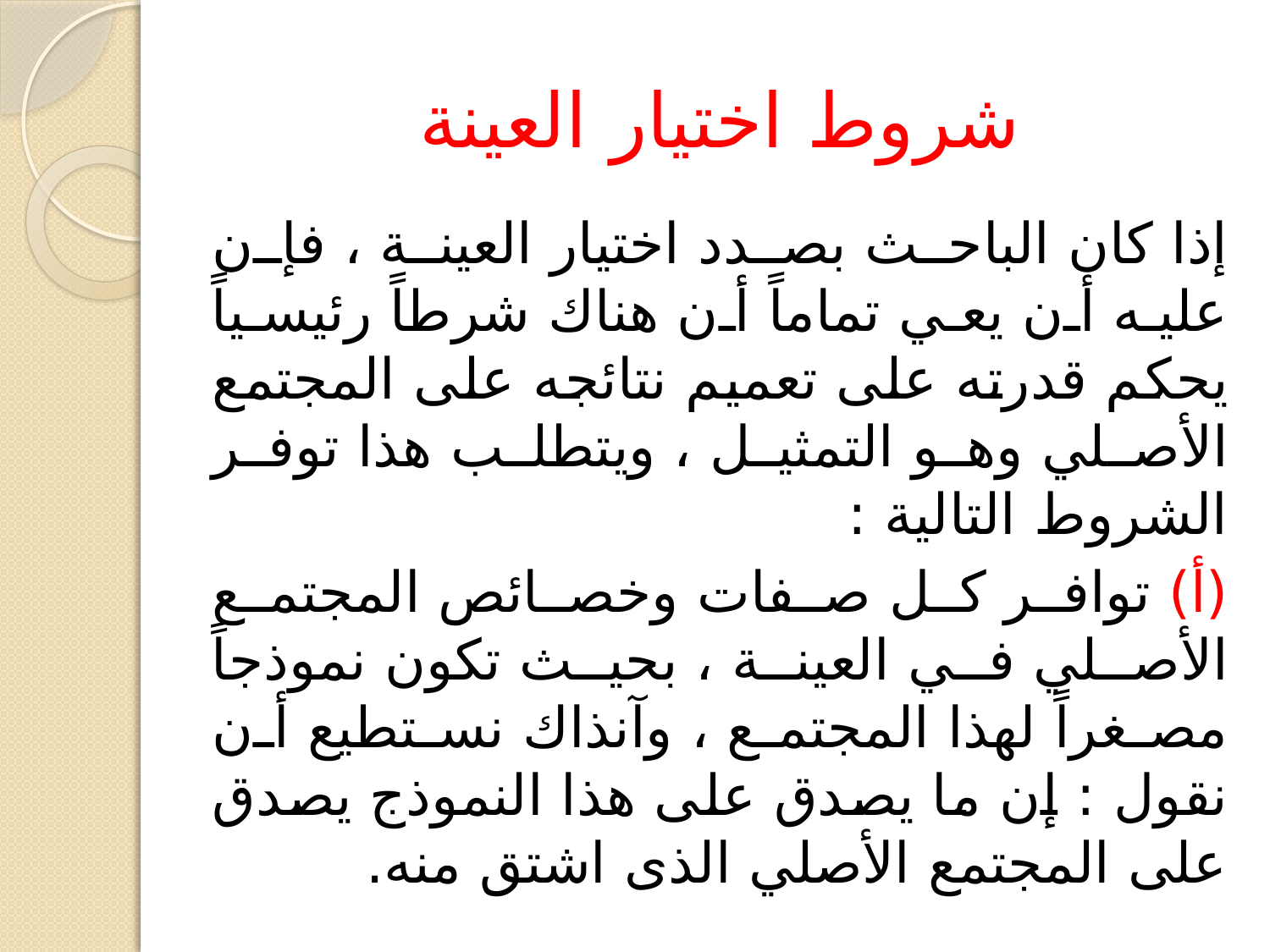

# شروط اختيار العينة
إذا كان الباحث بصدد اختيار العينة ، فإن عليه أن يعي تماماً أن هناك شرطاً رئيسياً يحكم قدرته على تعميم نتائجه على المجتمع الأصلي وهو التمثيل ، ويتطلب هذا توفر الشروط التالية :
(أ) توافر كل صفات وخصائص المجتمع الأصلي في العينة ، بحيث تكون نموذجاً مصغراً لهذا المجتمع ، وآنذاك نستطيع أن نقول : إن ما يصدق على هذا النموذج يصدق على المجتمع الأصلي الذى اشتق منه.